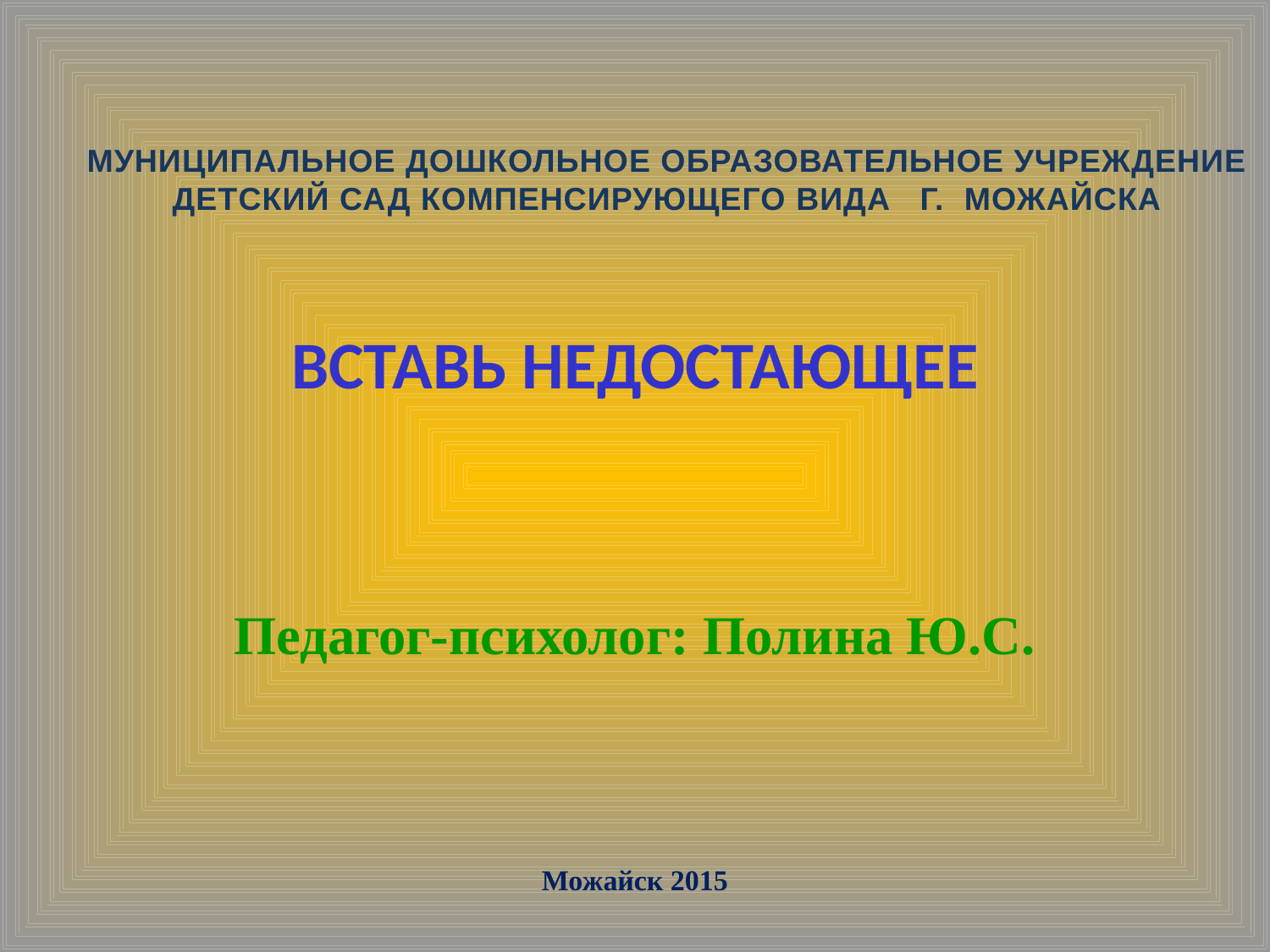

# Муниципальное дошкольное образовательное учреждение детский сад компенсирующего вида   г.  можайска
ВСТАВЬ НЕДОСТАЮЩЕЕ

Педагог-психолог: Полина Ю.С.

Можайск 2015